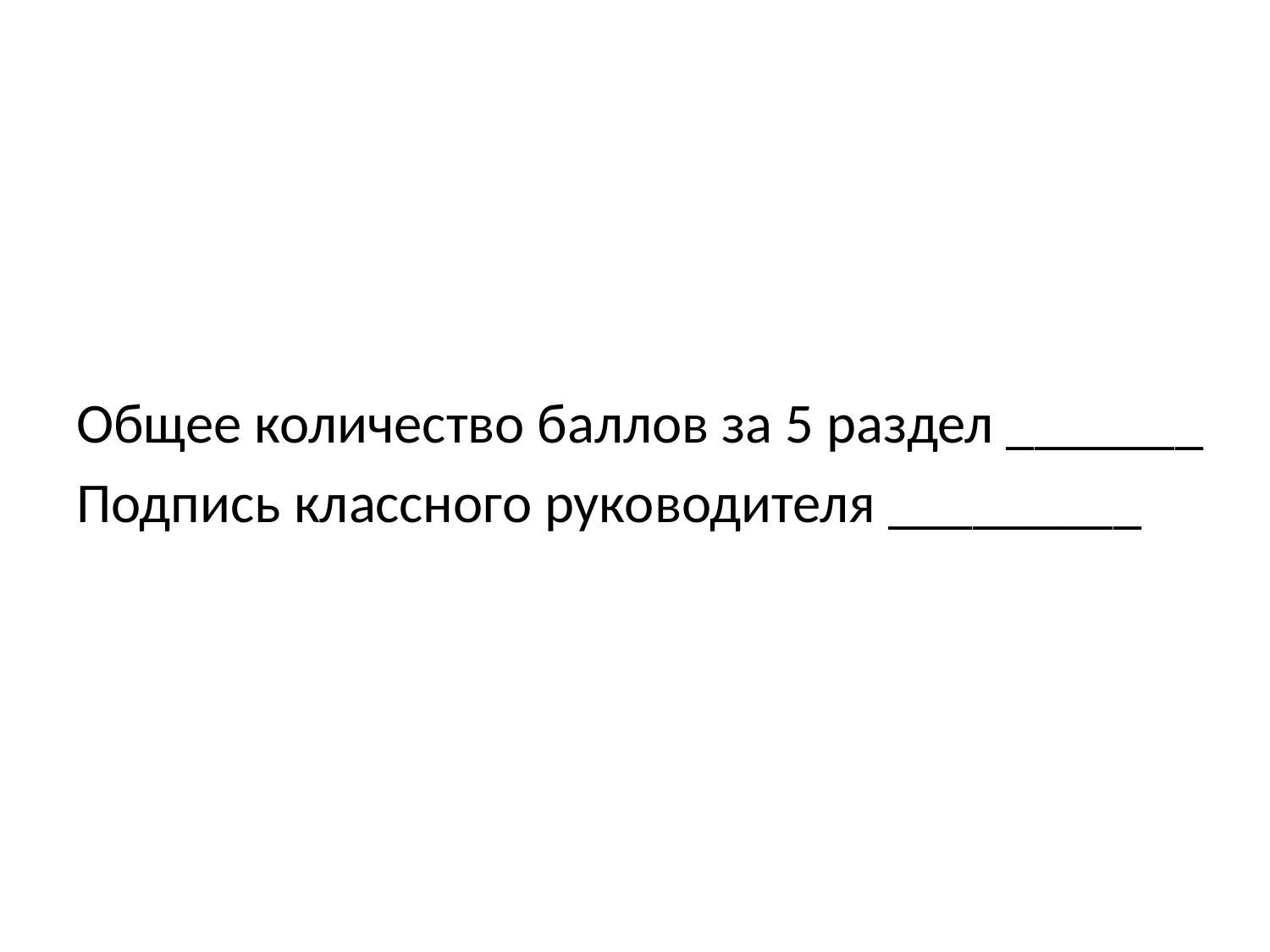

Общее количество баллов за 5 раздел _______
Подпись классного руководителя _________